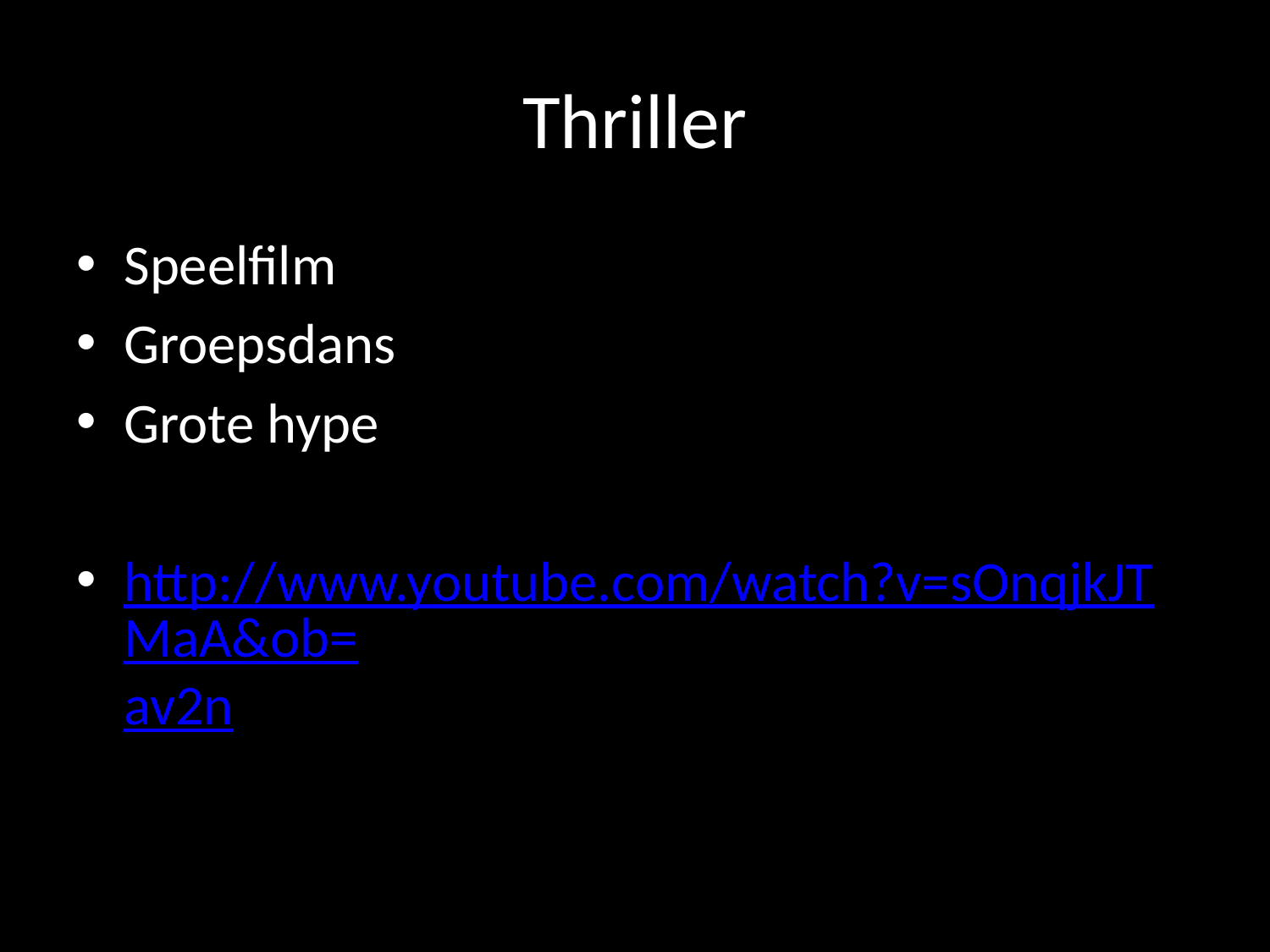

# Thriller
Speelfilm
Groepsdans
Grote hype

http://www.youtube.com/watch?v=sOnqjkJTMaA&ob=av2n